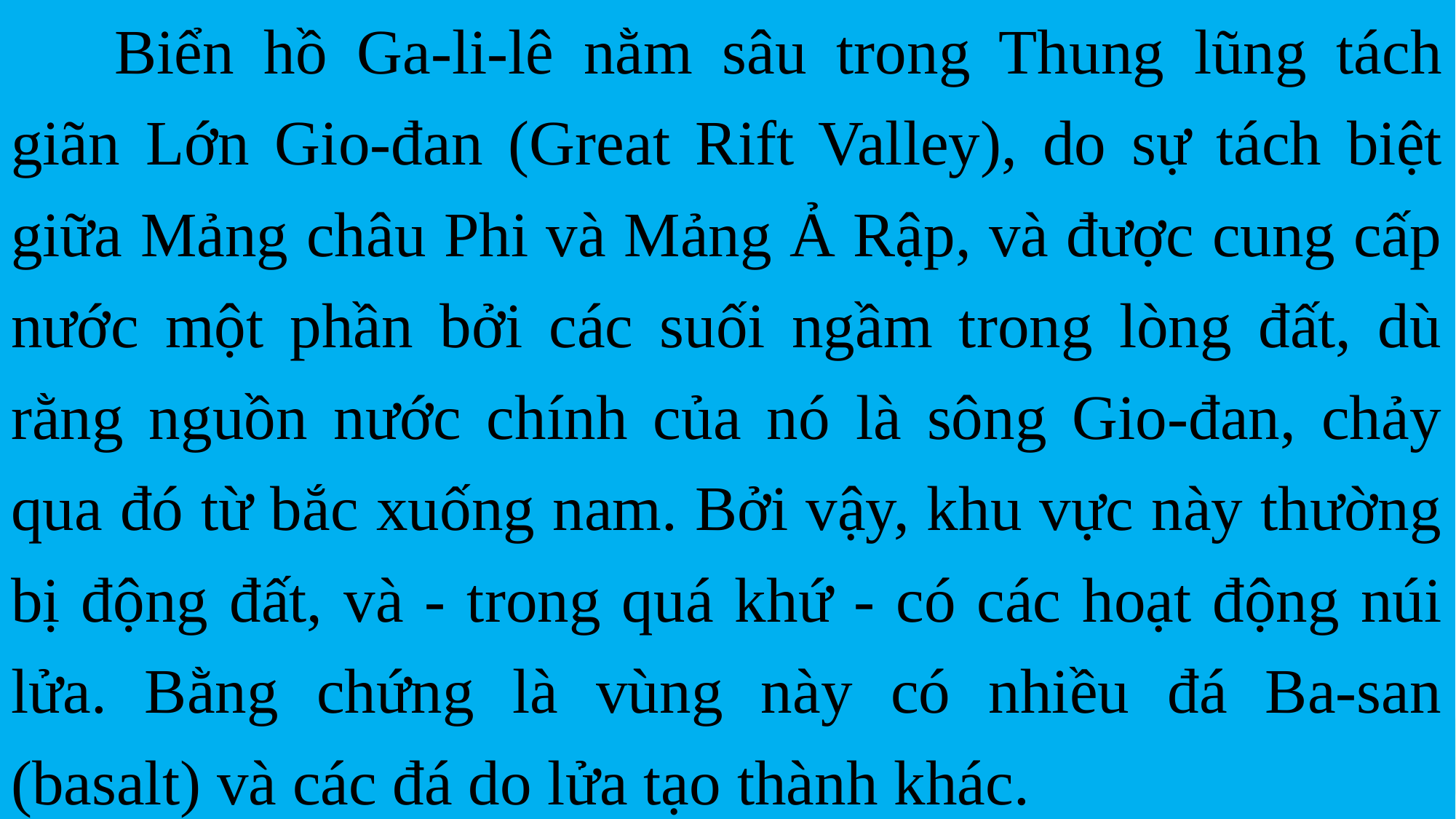

Biển hồ Ga-li-lê nằm sâu trong Thung lũng tách giãn Lớn Gio-đan (Great Rift Valley), do sự tách biệt giữa Mảng châu Phi và Mảng Ả Rập, và được cung cấp nước một phần bởi các suối ngầm trong lòng đất, dù rằng nguồn nước chính của nó là sông Gio-đan, chảy qua đó từ bắc xuống nam. Bởi vậy, khu vực này thường bị động đất, và - trong quá khứ - có các hoạt động núi lửa. Bằng chứng là vùng này có nhiều đá Ba-san (basalt) và các đá do lửa tạo thành khác.